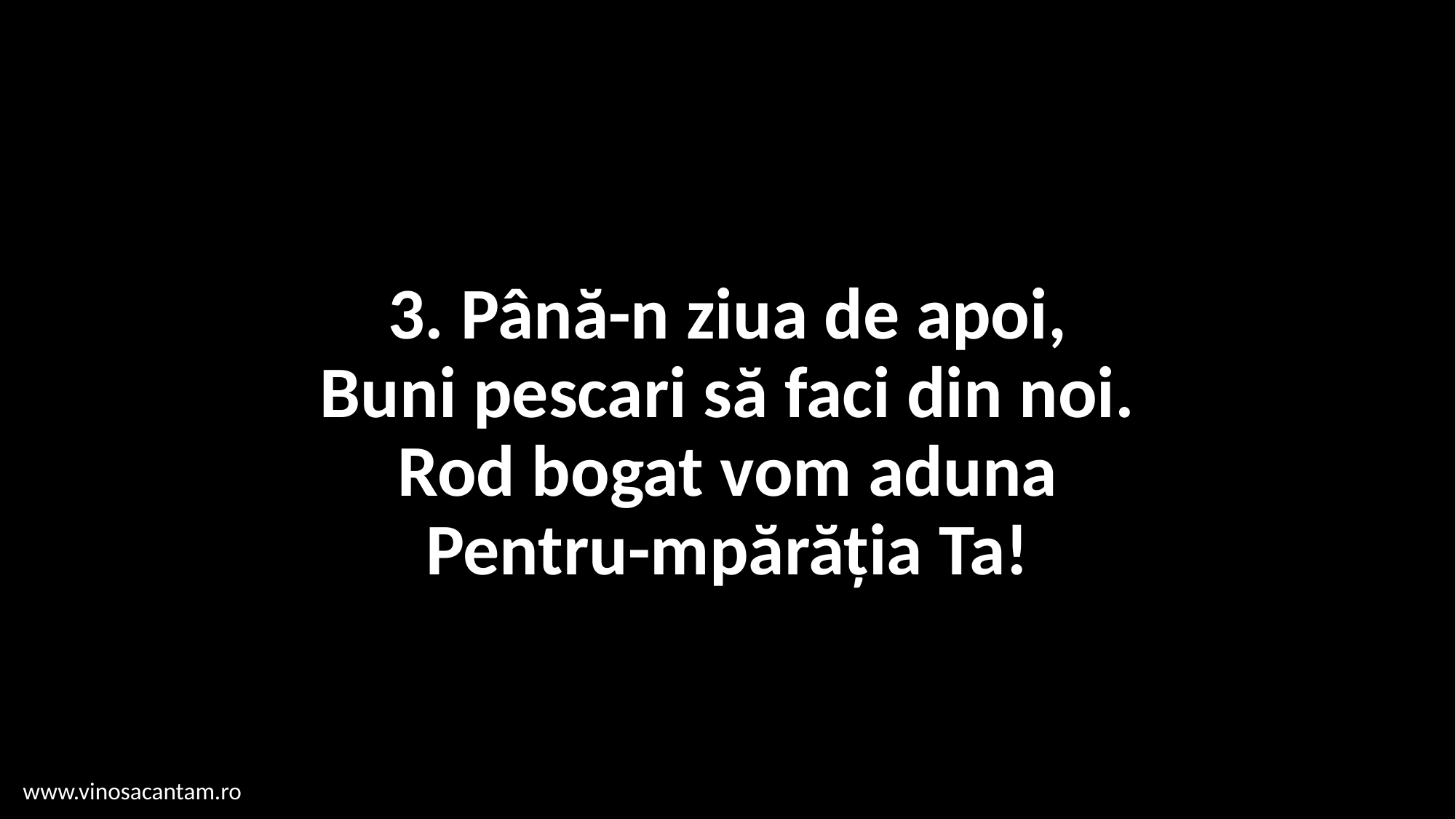

# 3. Până-n ziua de apoi, Buni pescari să faci din noi. Rod bogat vom aduna Pentru-mpărăția Ta!
www.vinosacantam.ro